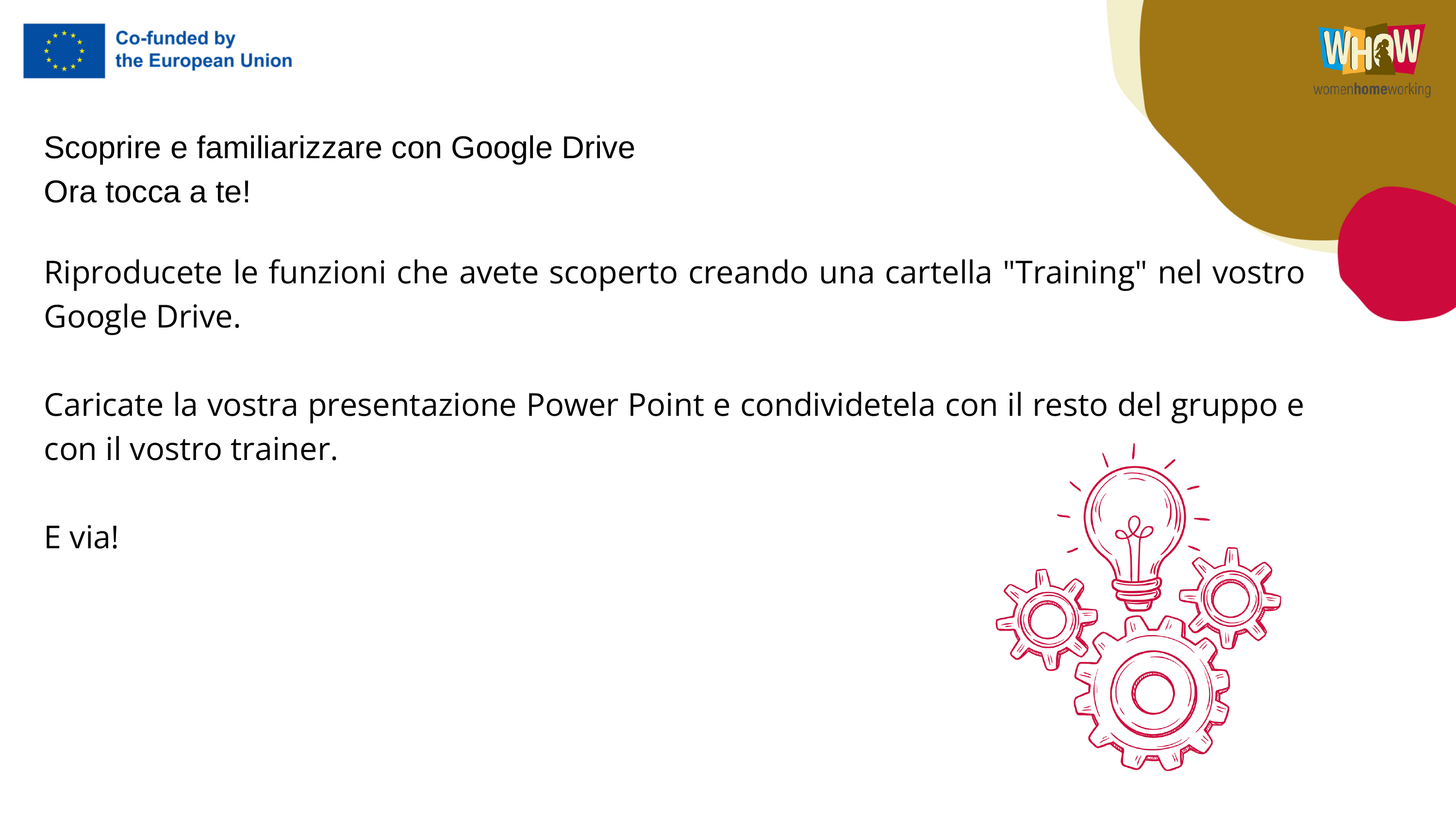

Scoprire e familiarizzare con Google Drive
Ora tocca a te!
Riproducete le funzioni che avete scoperto creando una cartella "Training" nel vostro Google Drive.

Caricate la vostra presentazione Power Point e condividetela con il resto del gruppo e con il vostro trainer.

E via!